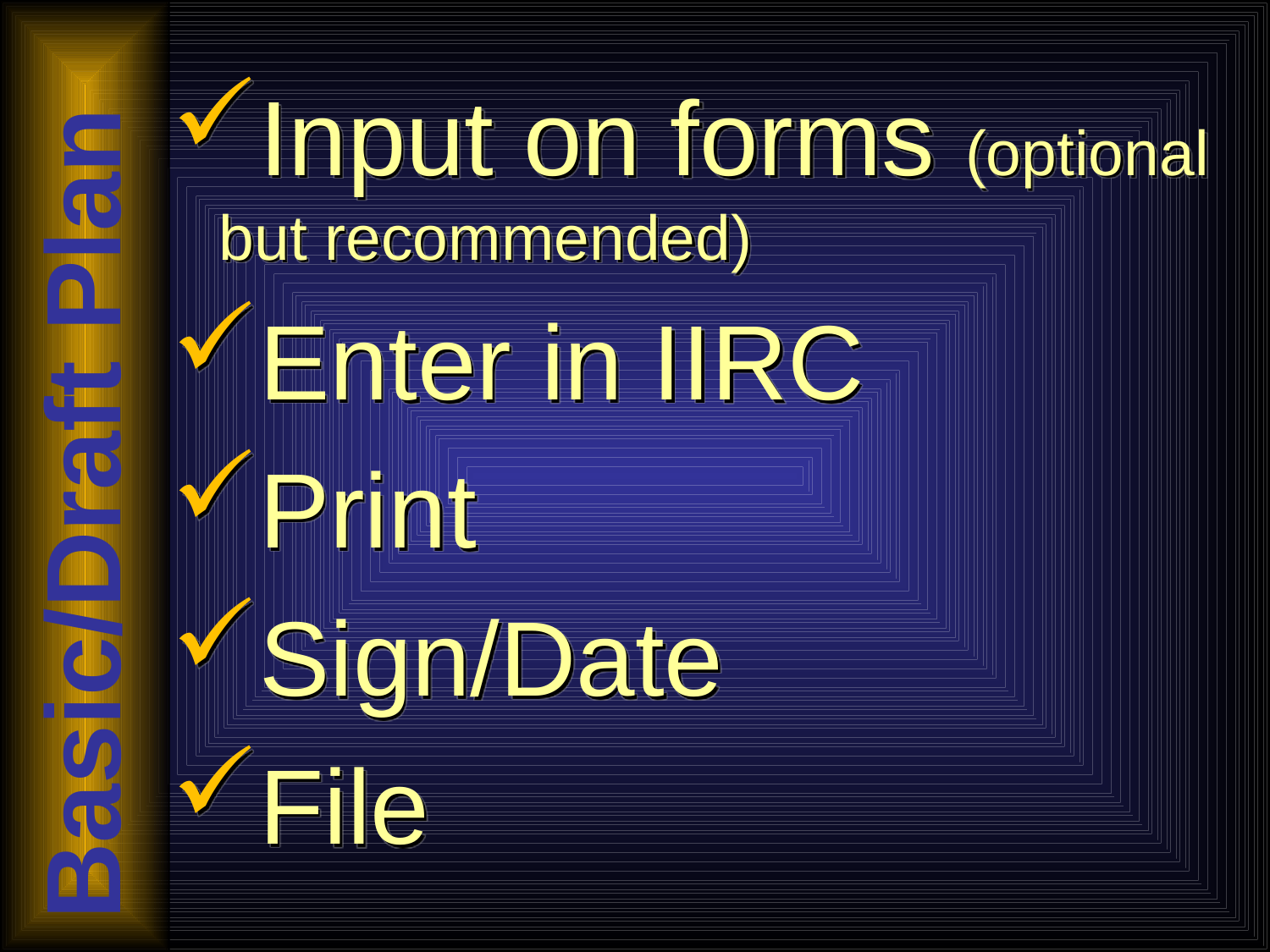

Input on forms (optional but recommended)
Enter in IIRC
Print
Sign/Date
File

Basic/Draft Plan